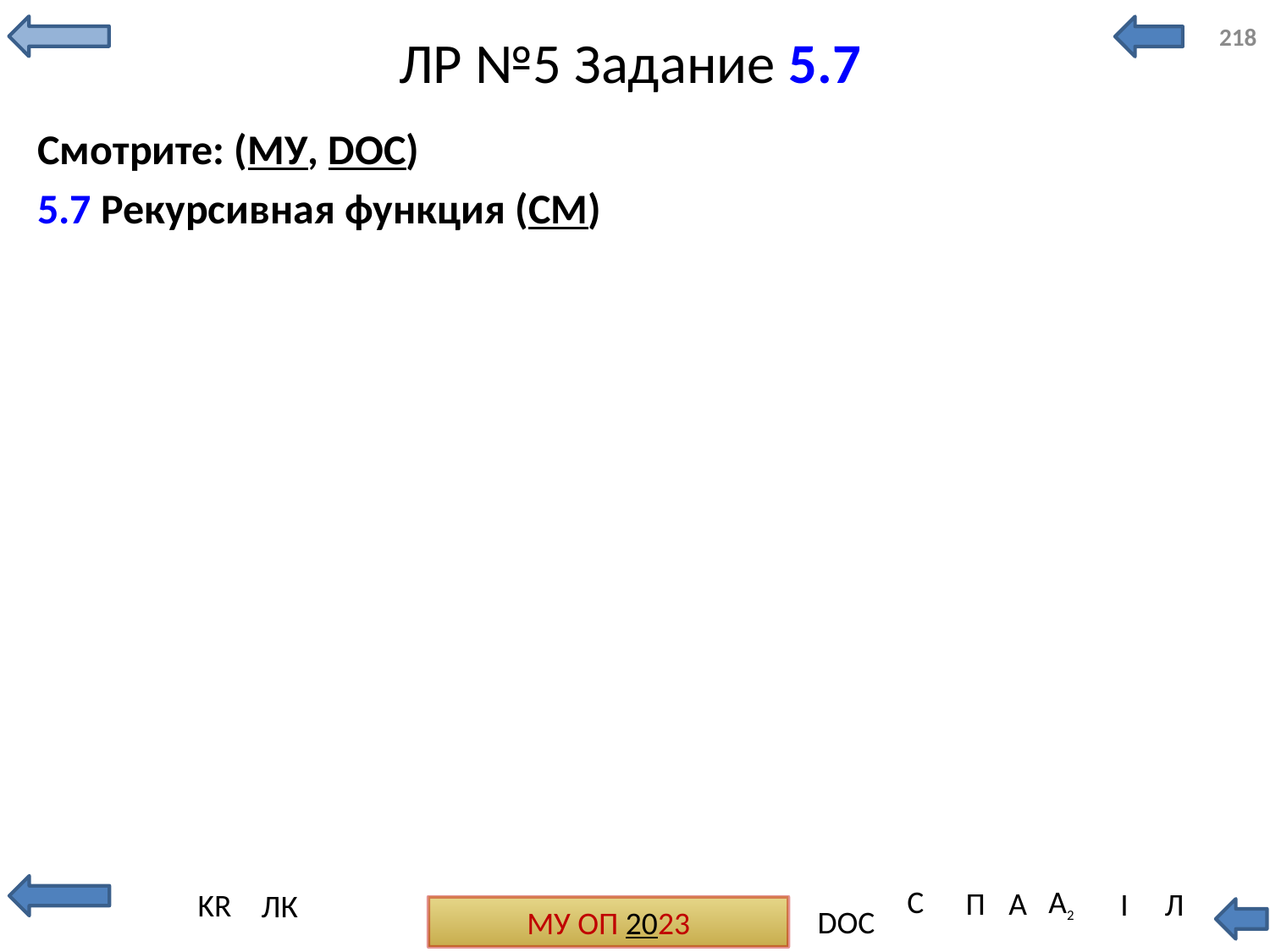

218
# ЛР №5 Задание 5.7
Смотрите: (МУ, DOC)
5.7 Рекурсивная функция (СМ)